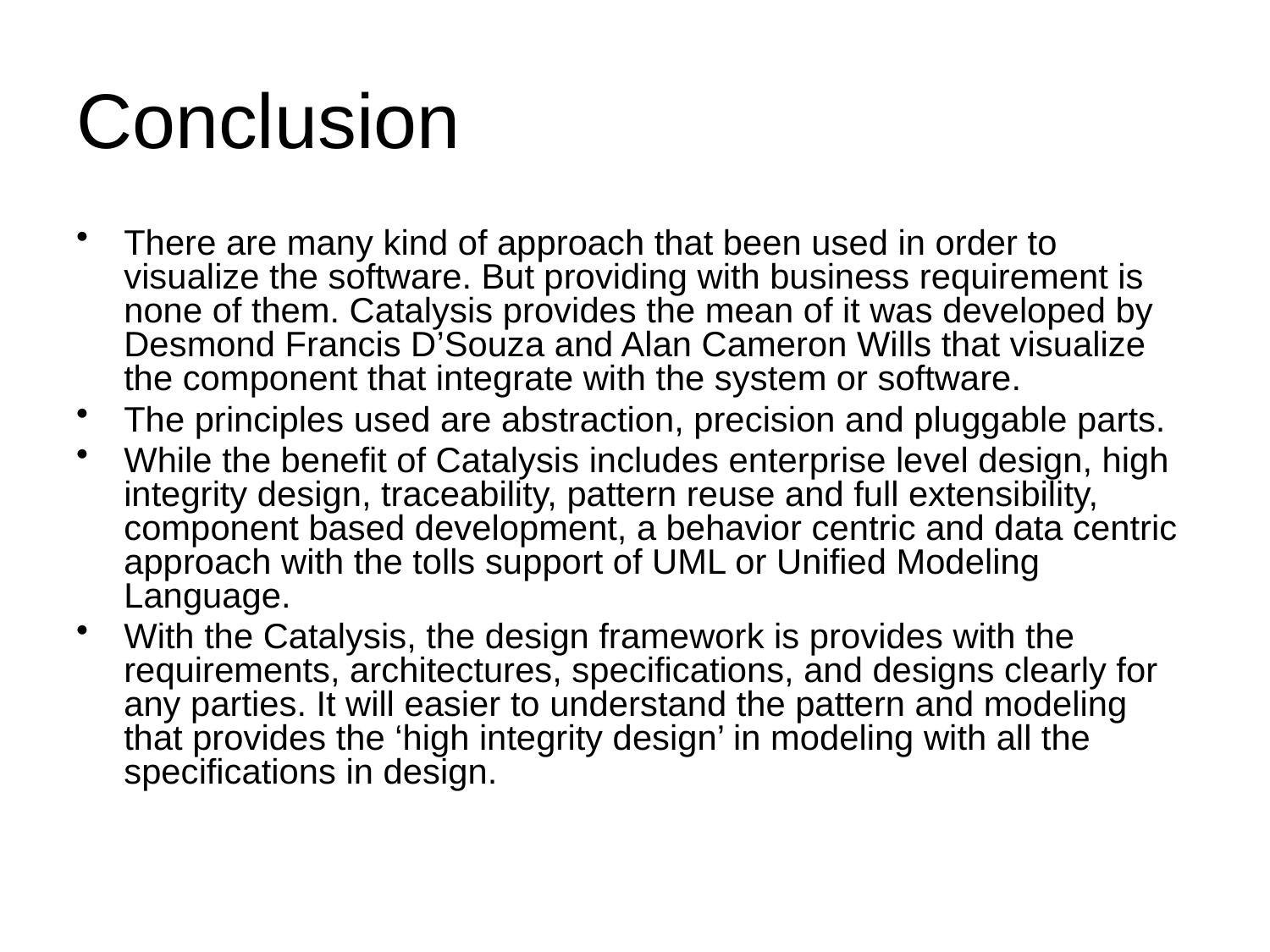

# Conclusion
There are many kind of approach that been used in order to visualize the software. But providing with business requirement is none of them. Catalysis provides the mean of it was developed by Desmond Francis D’Souza and Alan Cameron Wills that visualize the component that integrate with the system or software.
The principles used are abstraction, precision and pluggable parts.
While the benefit of Catalysis includes enterprise level design, high integrity design, traceability, pattern reuse and full extensibility, component based development, a behavior centric and data centric approach with the tolls support of UML or Unified Modeling Language.
With the Catalysis, the design framework is provides with the requirements, architectures, specifications, and designs clearly for any parties. It will easier to understand the pattern and modeling that provides the ‘high integrity design’ in modeling with all the specifications in design.